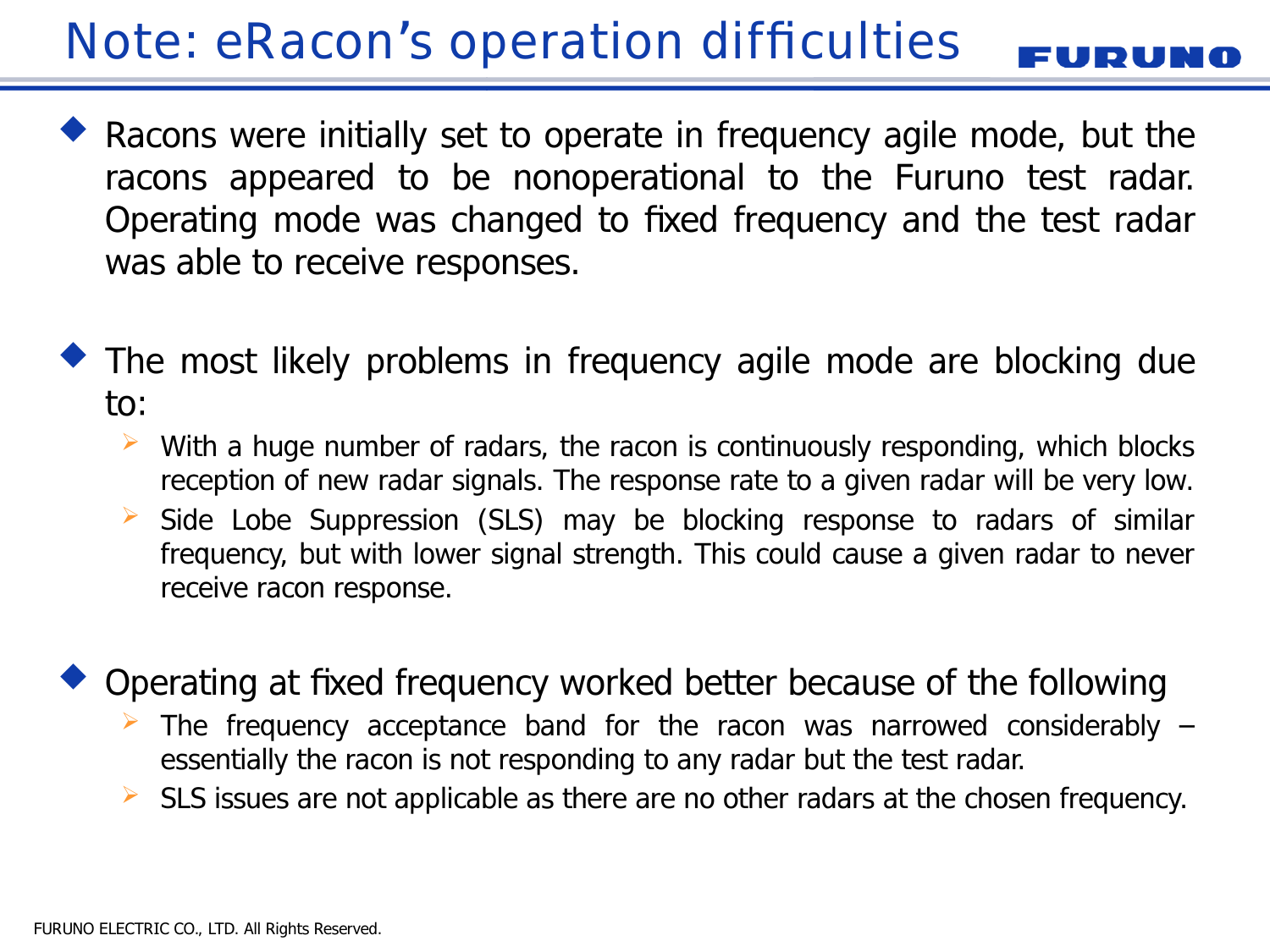

# Note: eRacon’s operation difficulties
Racons were initially set to operate in frequency agile mode, but the racons appeared to be nonoperational to the Furuno test radar. Operating mode was changed to fixed frequency and the test radar was able to receive responses.

The most likely problems in frequency agile mode are blocking due to:
With a huge number of radars, the racon is continuously responding, which blocks reception of new radar signals. The response rate to a given radar will be very low.
Side Lobe Suppression (SLS) may be blocking response to radars of similar frequency, but with lower signal strength. This could cause a given radar to never receive racon response.

Operating at fixed frequency worked better because of the following
The frequency acceptance band for the racon was narrowed considerably – essentially the racon is not responding to any radar but the test radar.
SLS issues are not applicable as there are no other radars at the chosen frequency.